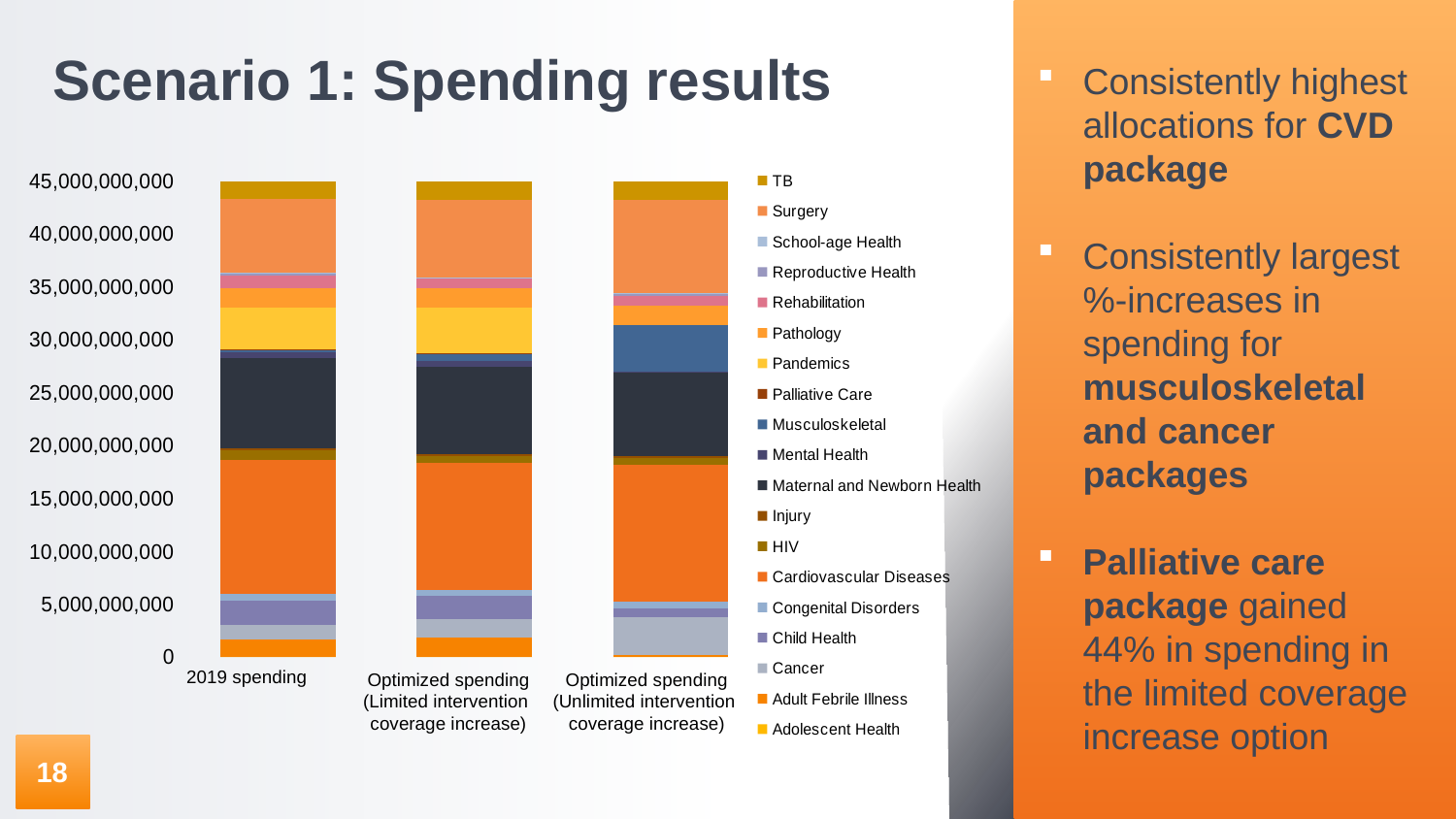

# Scenario 1: Spending results
Consistently highest allocations for CVD package

Consistently largest %-increases in spending for musculoskeletal and cancer packages

Palliative care package gained 44% in spending in the limited coverage increase option

### Chart

| Category | Adolescent Health | Adult Febrile Illness | Cancer | Child Health | Congenital Disorders | Cardiovascular Diseases | HIV | Injury | Maternal and Newborn Health | Mental Health | Musculoskeletal | Palliative Care | Pandemics | Pathology | Rehabilitation | Reproductive Health | School-age Health | Surgery | TB |
|---|---|---|---|---|---|---|---|---|---|---|---|---|---|---|---|---|---|---|---|
| 2019 spending | 0.0 | 1621509525.5440269 | 1404700550.2934895 | 2301608907.263225 | 643181100.5879962 | 12680248793.91291 | 935071430.7375869 | 143199342.49414337 | 8581023934.22764 | 490134063.0969177 | 236526952.88122666 | 8929721.404114936 | 4032111075.0241957 | 1827255057.2906373 | 1190748626.5541322 | 152325645.4862737 | 83559801.47536168 | 6969359218.724305 | 2569772697.961265 |
| Optimized (limited inter-
vention coverage increase) | 0.0 | 1803300704.8579123 | 1777080768.185913 | 2186884277.7330837 | 614309367.6624461 | 11946908596.831163 | 675548184.1442819 | 160822184.06142172 | 8280198387.177467 | 520669369.63579315 | 776344573.652131 | 12834016.280989315 | 4243860621.0566835 | 1827255057.2906373 | 942061685.9891794 | 83188784.67148004 | 42498107.45428432 | 7337633383.159785 | 2639868170.15534 |
| Optimized (unlimited inter-
vention coverage increase) | 0.0 | 194589759.4388438 | 3574544647.06536 | 816656073.1361825 | 605081706.8151397 | 12983195467.94408 | 669523013.7179949 | 160822184.06142172 | 7899053885.987793 | 118312781.79919924 | 4336491965.707238 | 0.0 | 0.0 | 1827255057.2906373 | 981085724.1530644 | 172156488.99400377 | 50278746.93112491 | 8842350744.093214 | 2639868170.15534 |
2019 spending
Optimized spending
(Limited intervention
coverage increase)
Optimized spending
(Unlimited intervention
coverage increase)
18